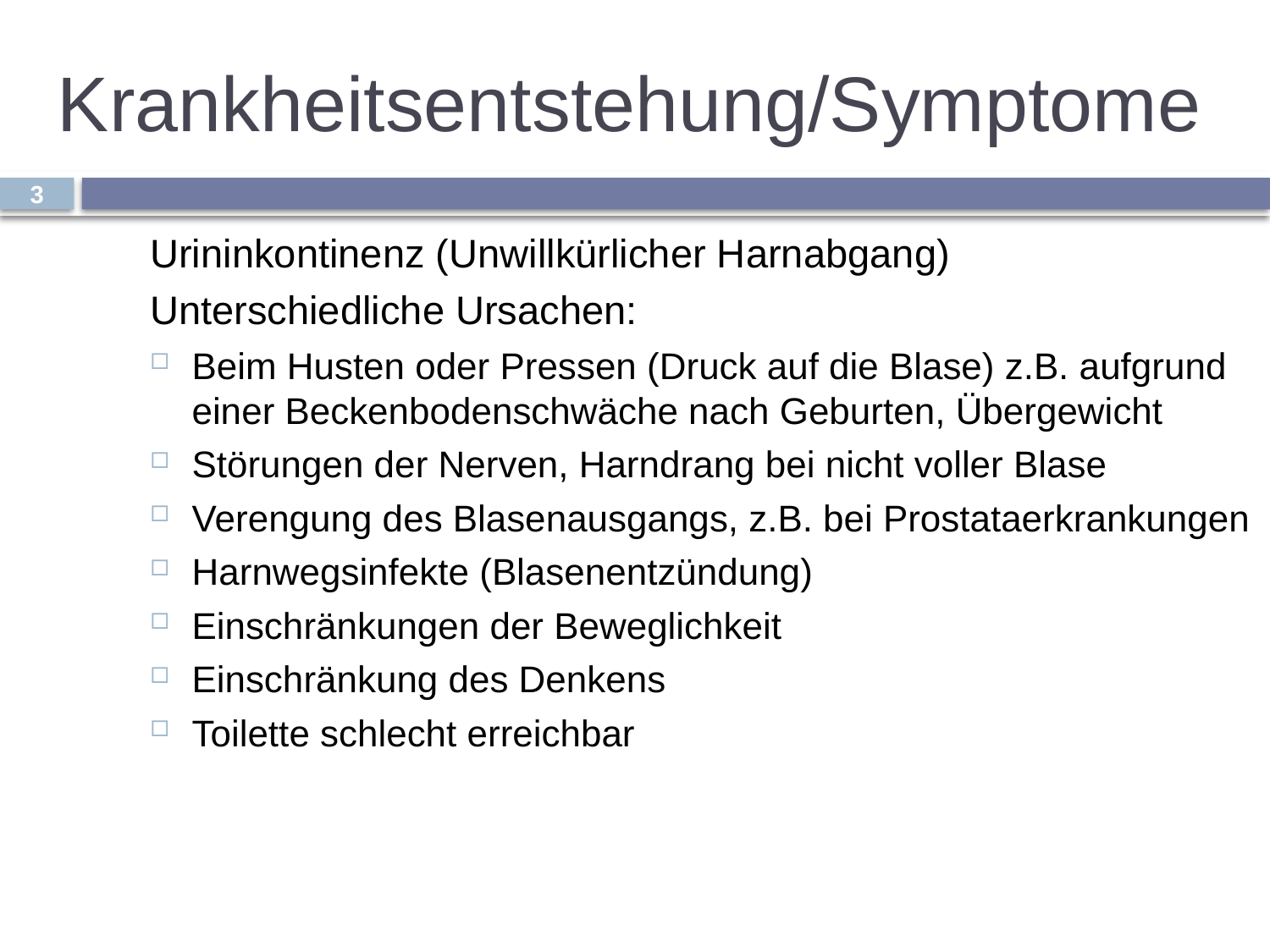

# Krankheitsentstehung/Symptome
3
Urininkontinenz (Unwillkürlicher Harnabgang)
Unterschiedliche Ursachen:
Beim Husten oder Pressen (Druck auf die Blase) z.B. aufgrund einer Beckenbodenschwäche nach Geburten, Übergewicht
Störungen der Nerven, Harndrang bei nicht voller Blase
Verengung des Blasenausgangs, z.B. bei Prostataerkrankungen
Harnwegsinfekte (Blasenentzündung)
Einschränkungen der Beweglichkeit
Einschränkung des Denkens
Toilette schlecht erreichbar